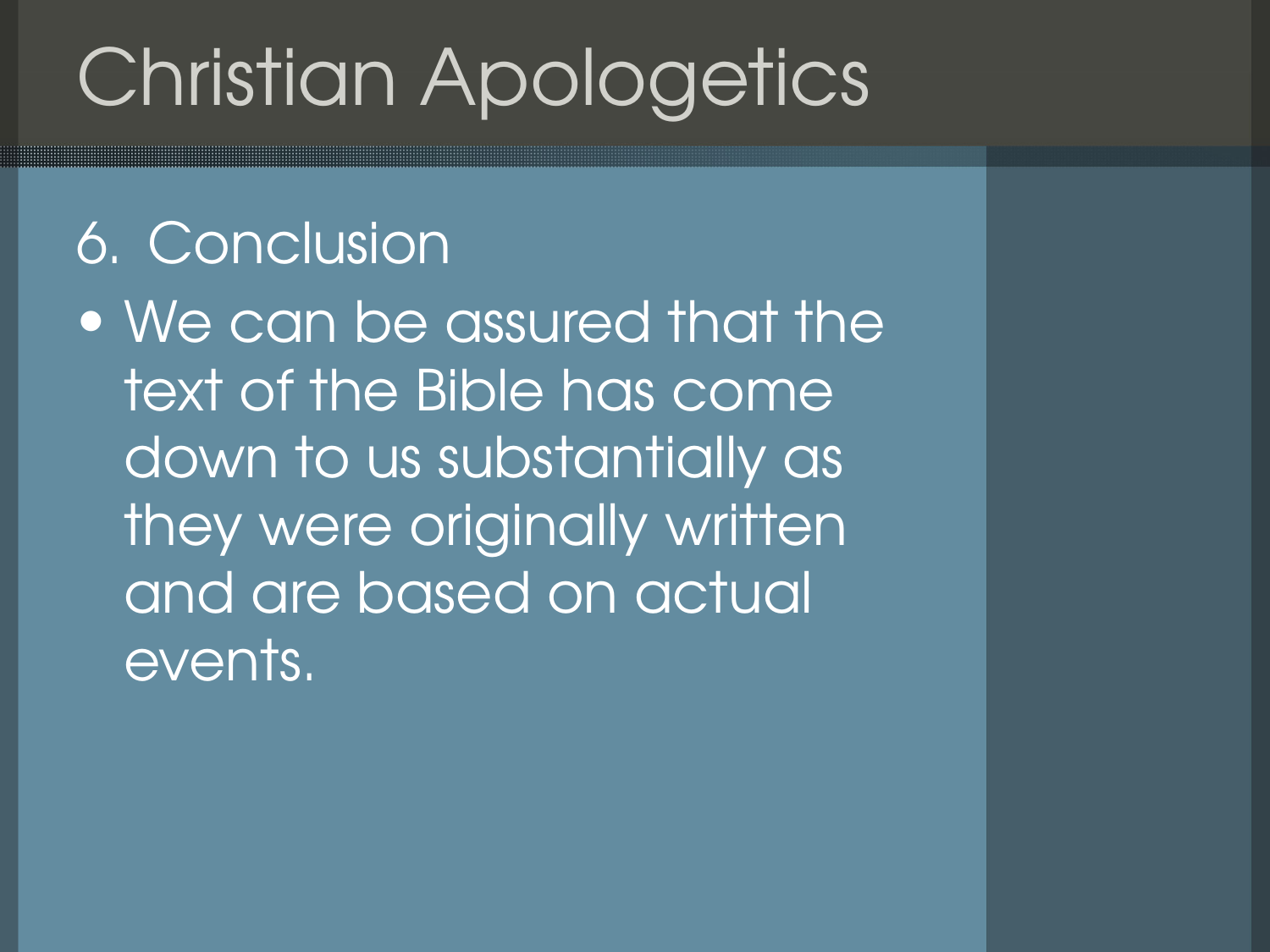

# Christian Apologetics
Conclusion
We can be assured that the text of the Bible has come down to us substantially as they were originally written and are based on actual events.